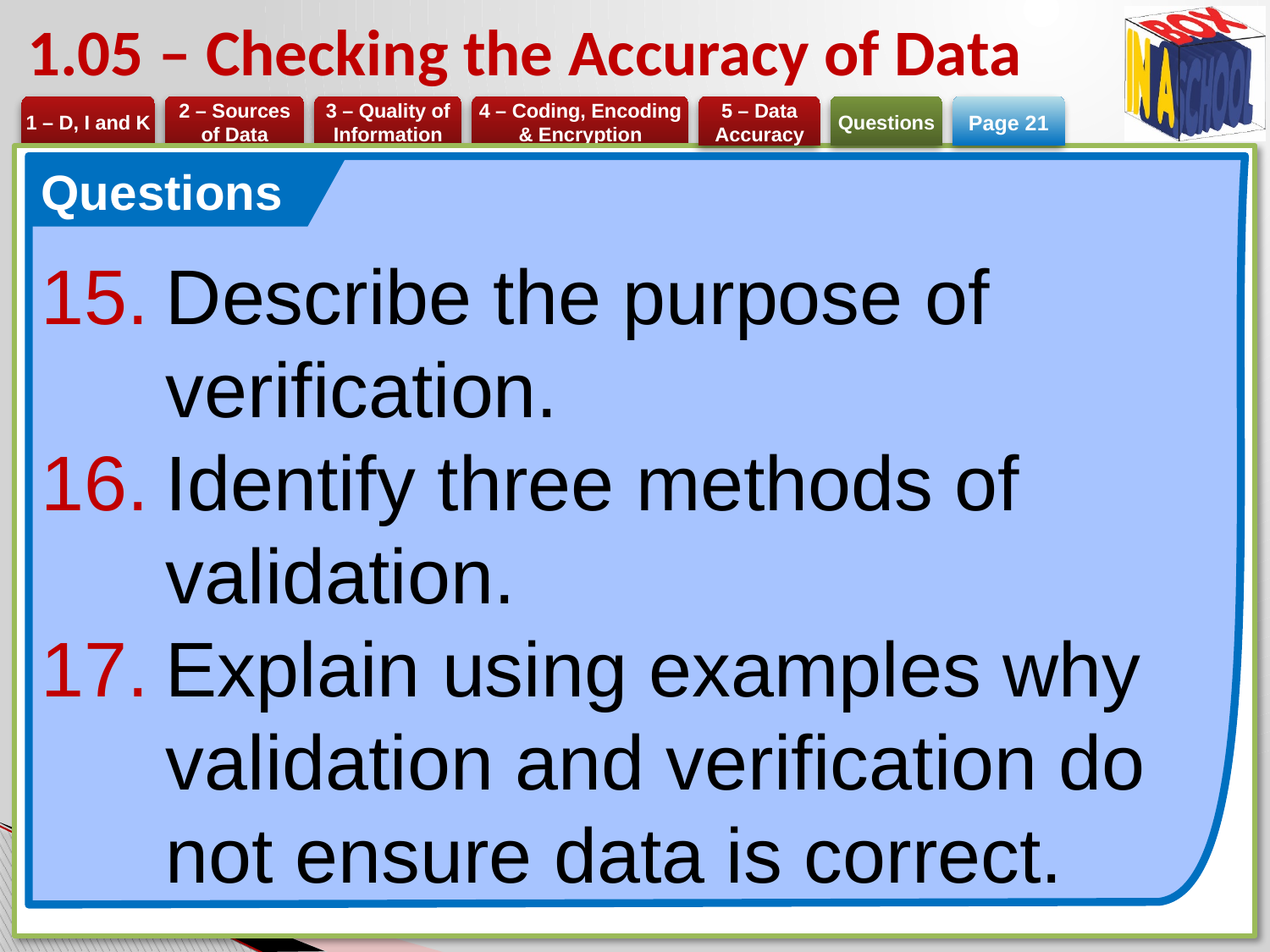

# 1.05 – Checking the Accuracy of Data
Page 21
Questions

Describe the purpose of verification.
Identify three methods of validation.
Explain using examples why validation and verification do not ensure data is correct.